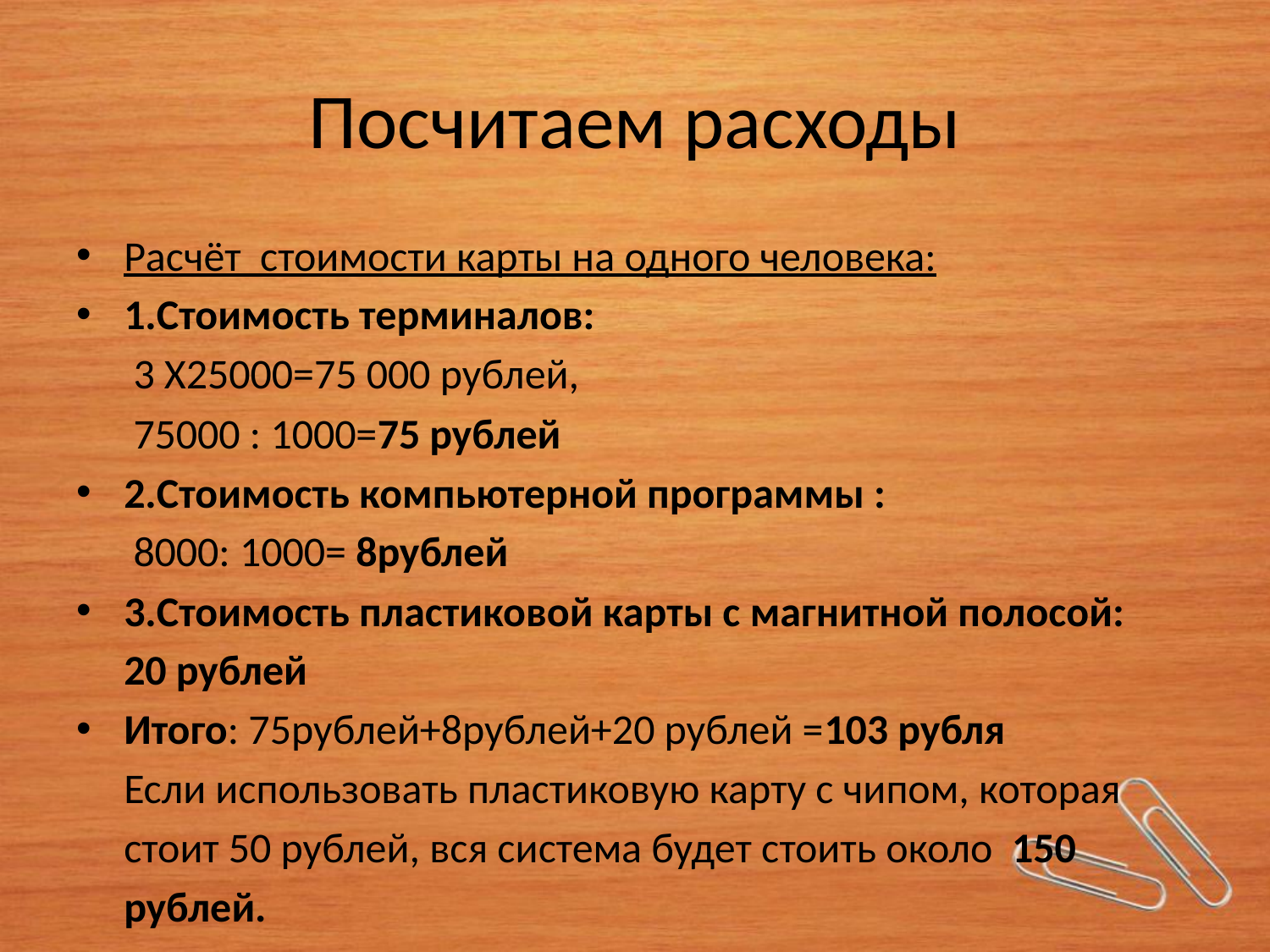

# Посчитаем расходы
Расчёт  стоимости карты на одного человека:
1.Стоимость терминалов:
      3 Х25000=75 000 рублей,
      75000 : 1000=75 рублей
2.Стоимость компьютерной программы :
      8000: 1000= 8рублей
3.Стоимость пластиковой карты с магнитной полосой:
     20 рублей
Итого: 75рублей+8рублей+20 рублей =103 рубля
     Если использовать пластиковую карту с чипом, которая
     стоит 50 рублей, вся система будет стоить около  150
     рублей.